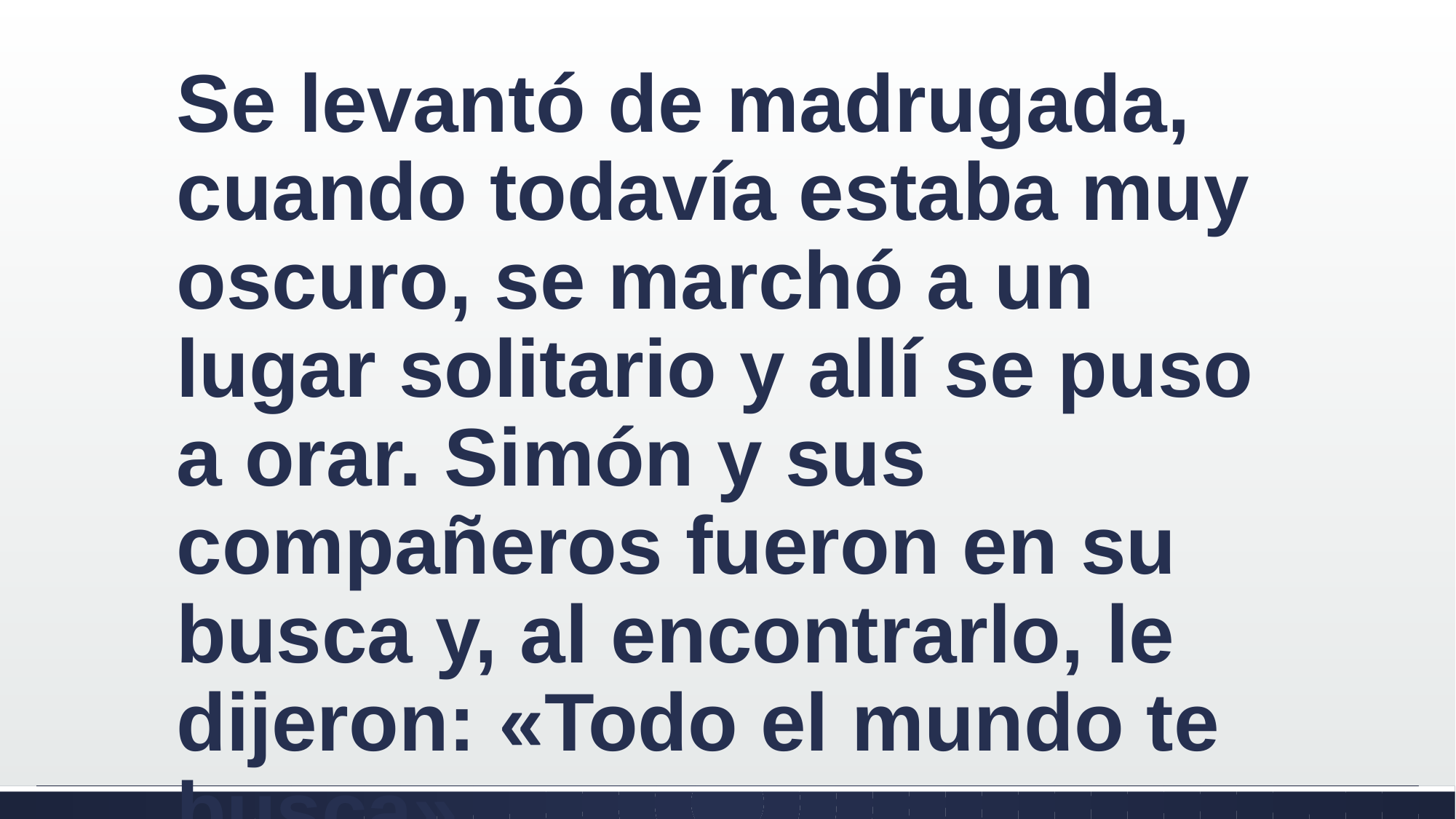

#
Se levantó de madrugada, cuando todavía estaba muy oscuro, se marchó a un lugar solitario y allí se puso a orar. Simón y sus compañeros fueron en su busca y, al encontrarlo, le dijeron: «Todo el mundo te busca».